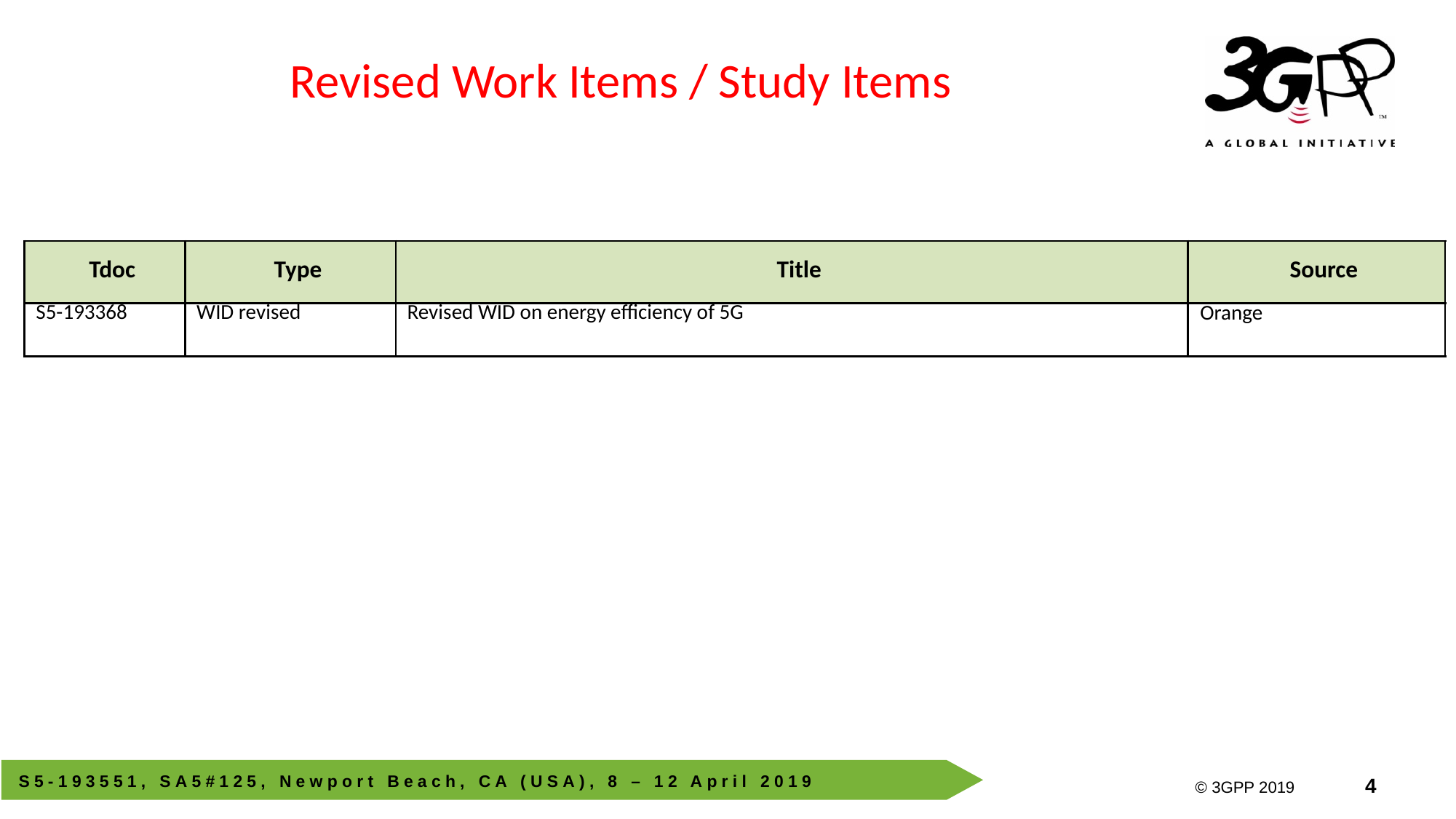

Revised Work Items / Study Items
| Tdoc | Type | Title | Source |
| --- | --- | --- | --- |
| S5-193368 | WID revised | Revised WID on energy efficiency of 5G | Orange |